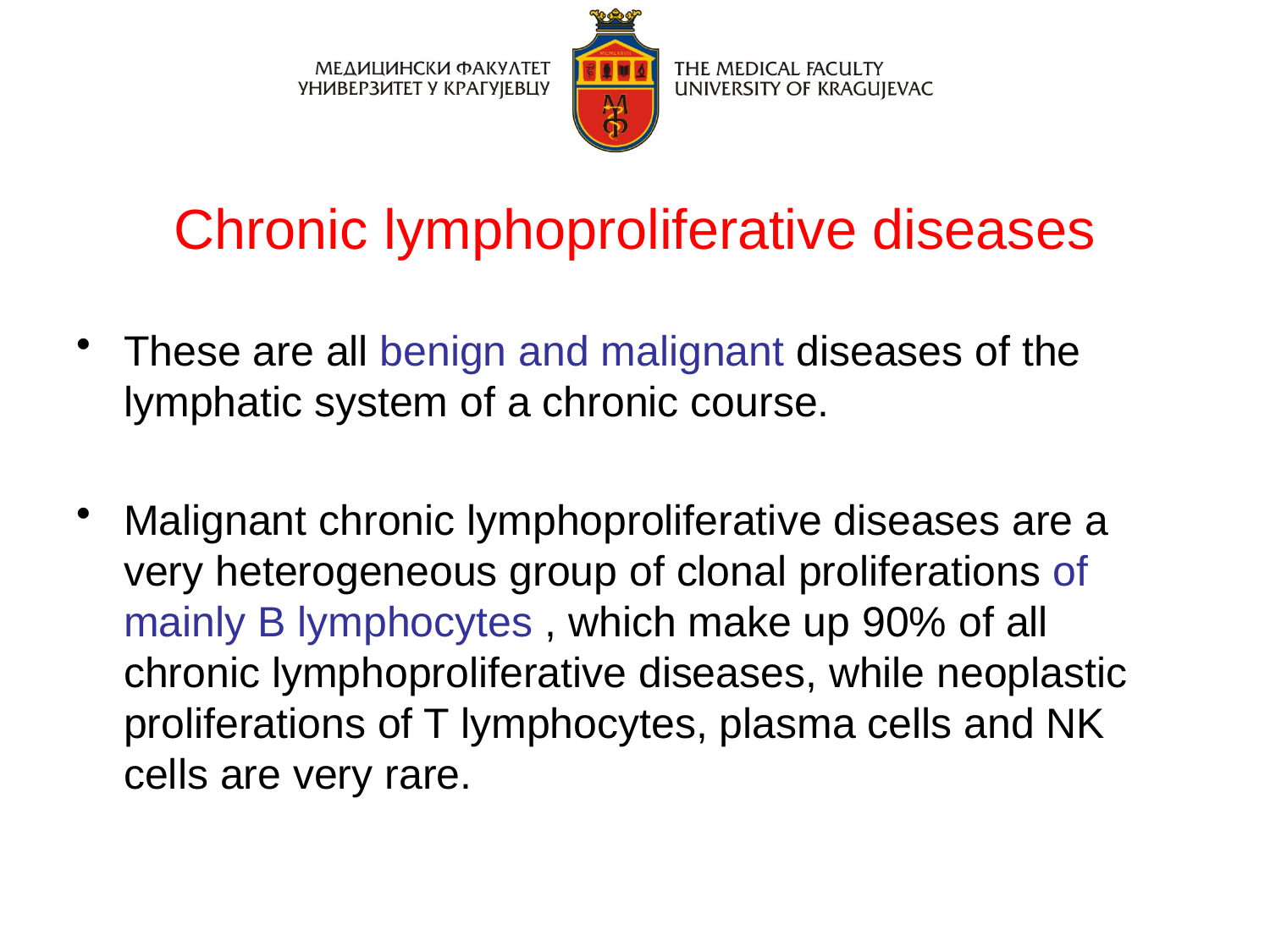

# Chronic lymphoproliferative diseases
These are all benign and malignant diseases of the lymphatic system of a chronic course.

Malignant chronic lymphoproliferative diseases are a very heterogeneous group of clonal proliferations of mainly B lymphocytes , which make up 90% of all chronic lymphoproliferative diseases, while neoplastic proliferations of T lymphocytes, plasma cells and NK cells are very rare.